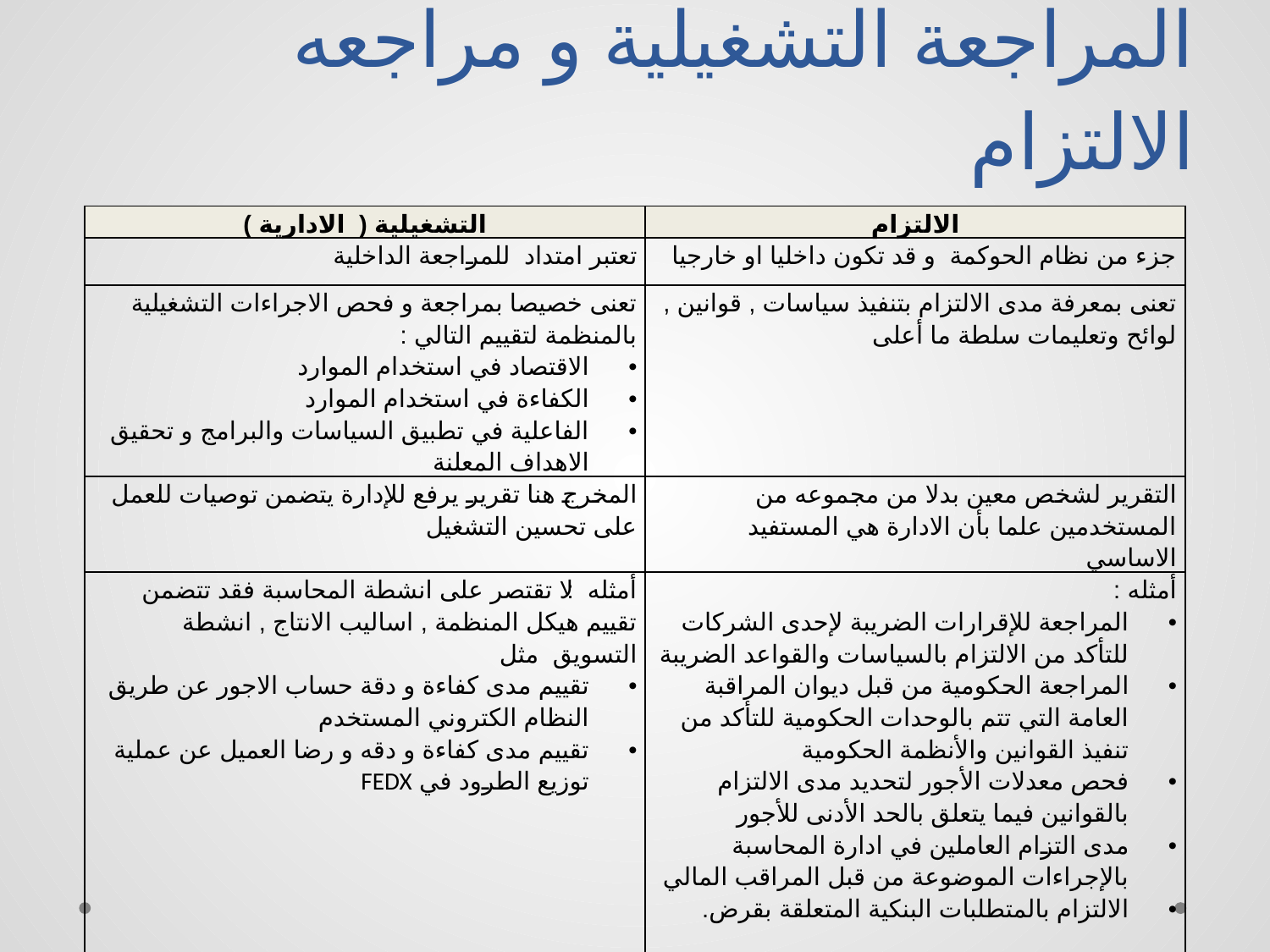

# المراجعة التشغيلية و مراجعه الالتزام
| التشغيلية ( الادارية ) | الالتزام |
| --- | --- |
| تعتبر امتداد للمراجعة الداخلية | جزء من نظام الحوكمة و قد تكون داخليا او خارجيا |
| تعنى خصيصا بمراجعة و فحص الاجراءات التشغيلية بالمنظمة لتقييم التالي : الاقتصاد في استخدام الموارد الكفاءة في استخدام الموارد الفاعلية في تطبيق السياسات والبرامج و تحقيق الاهداف المعلنة | تعنى بمعرفة مدى الالتزام بتنفيذ سياسات , قوانين , لوائح وتعليمات سلطة ما أعلى |
| المخرج هنا تقرير يرفع للإدارة يتضمن توصيات للعمل على تحسين التشغيل | التقرير لشخص معين بدلا من مجموعه من المستخدمين علما بأن الادارة هي المستفيد الاساسي |
| أمثله: لا تقتصر على انشطة المحاسبة فقد تتضمن تقييم هيكل المنظمة , اساليب الانتاج , انشطة التسويق مثل تقييم مدى كفاءة و دقة حساب الاجور عن طريق النظام الكتروني المستخدم تقييم مدى كفاءة و دقه و رضا العميل عن عملية توزيع الطرود في FEDX | أمثله : المراجعة للإقرارات الضريبة لإحدى الشركات للتأكد من الالتزام بالسياسات والقواعد الضريبة المراجعة الحكومية من قبل ديوان المراقبة العامة التي تتم بالوحدات الحكومية للتأكد من تنفيذ القوانين والأنظمة الحكومية فحص معدلات الأجور لتحديد مدى الالتزام بالقوانين فيما يتعلق بالحد الأدنى للأجور مدى التزام العاملين في ادارة المحاسبة بالإجراءات الموضوعة من قبل المراقب المالي الالتزام بالمتطلبات البنكية المتعلقة بقرض. |